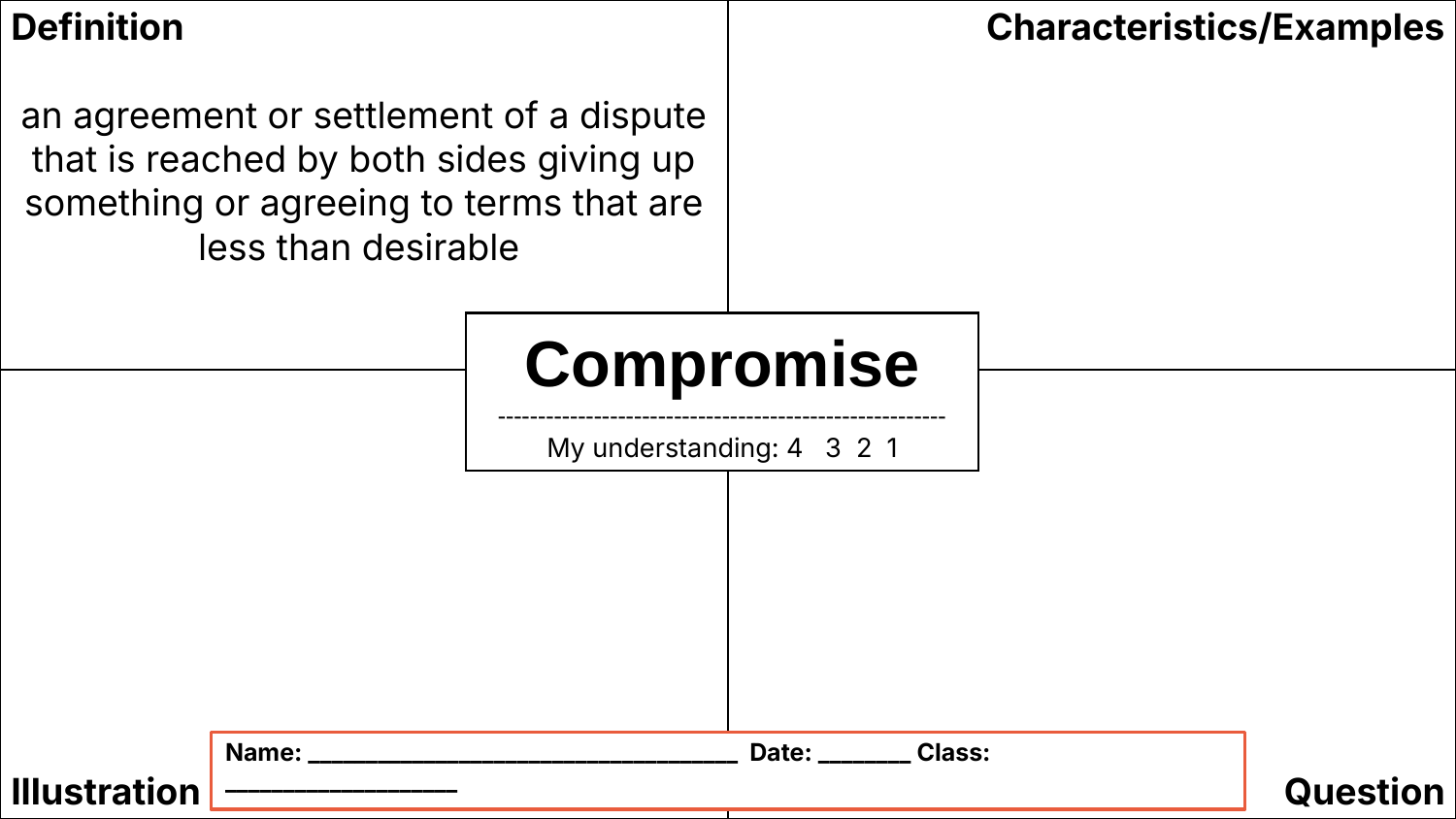

| Definition an agreement or settlement of a dispute that is reached by both sides giving up something or agreeing to terms that are less than desirable | Characteristics/Examples |
| --- | --- |
| Illustration | Question |
Compromise
--------------------------------------------------------
My understanding: 4   3  2  1
Name: _____________________________________  Date: ________ Class: ____________________